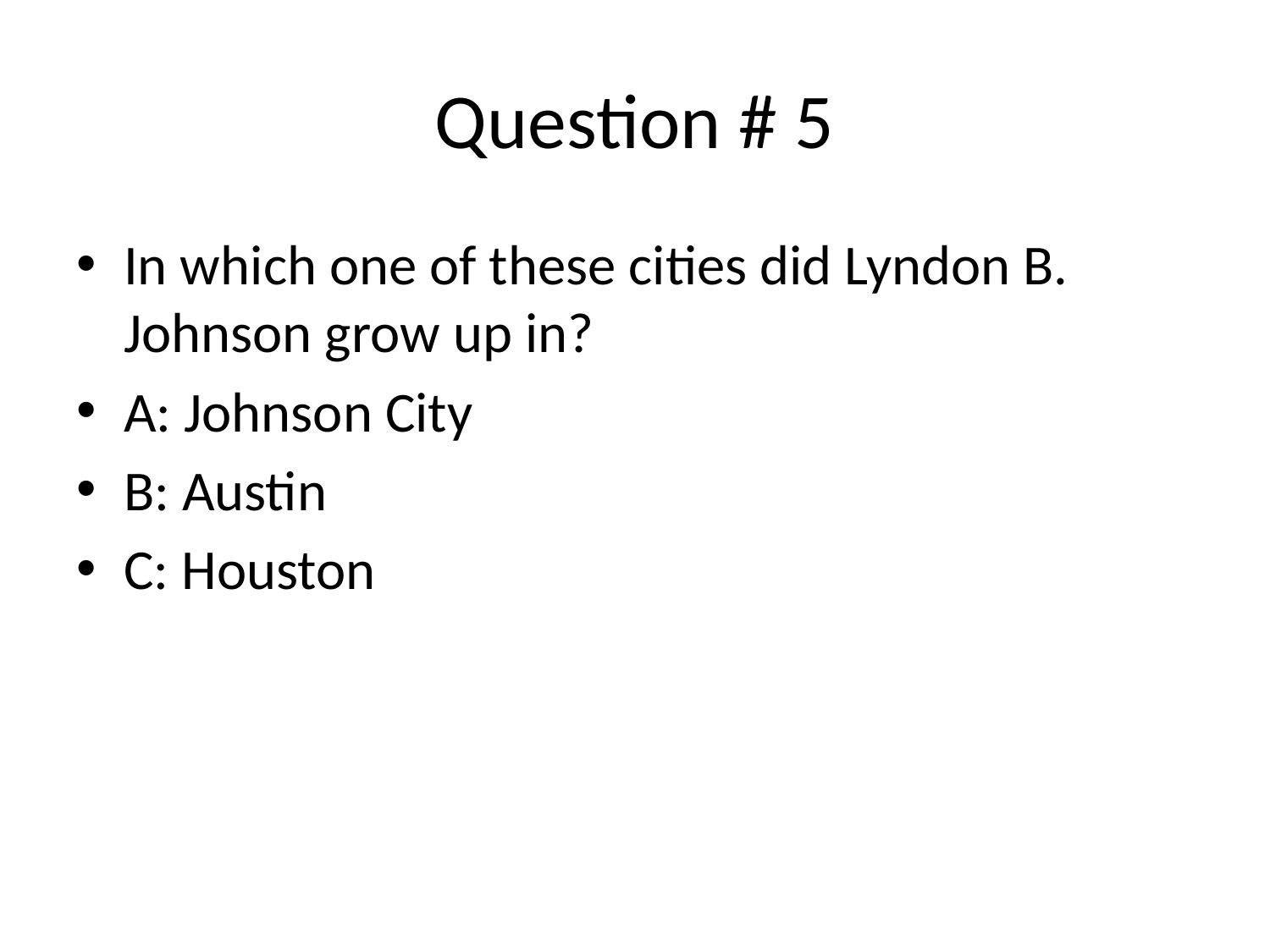

# Question # 5
In which one of these cities did Lyndon B. Johnson grow up in?
A: Johnson City
B: Austin
C: Houston